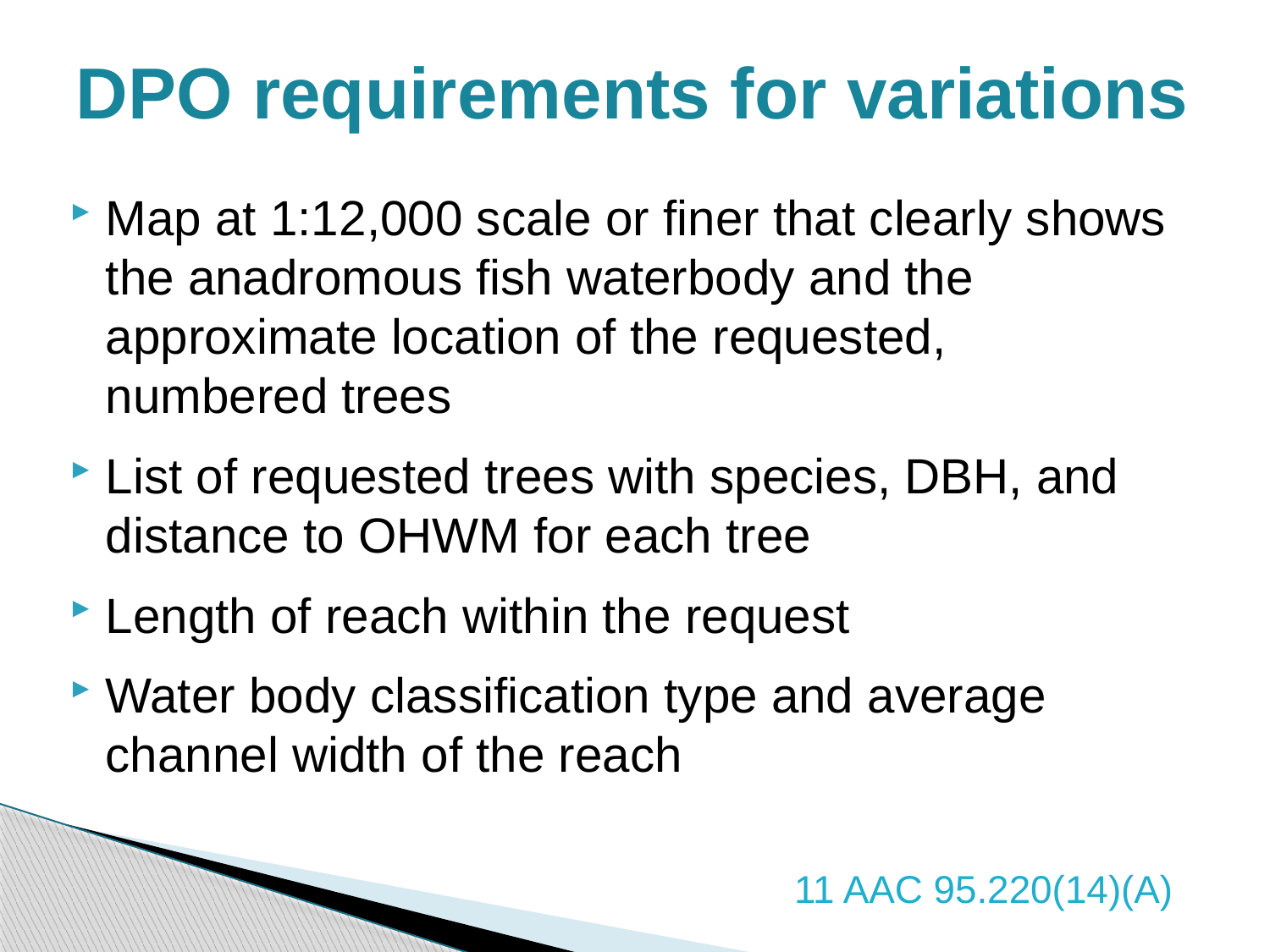

# DPO requirements for variations
Map at 1:12,000 scale or finer that clearly shows the anadromous fish waterbody and the approximate location of the requested, numbered trees
List of requested trees with species, DBH, and distance to OHWM for each tree
Length of reach within the request
Water body classification type and average channel width of the reach

					11 AAC 95.220(14)(A)